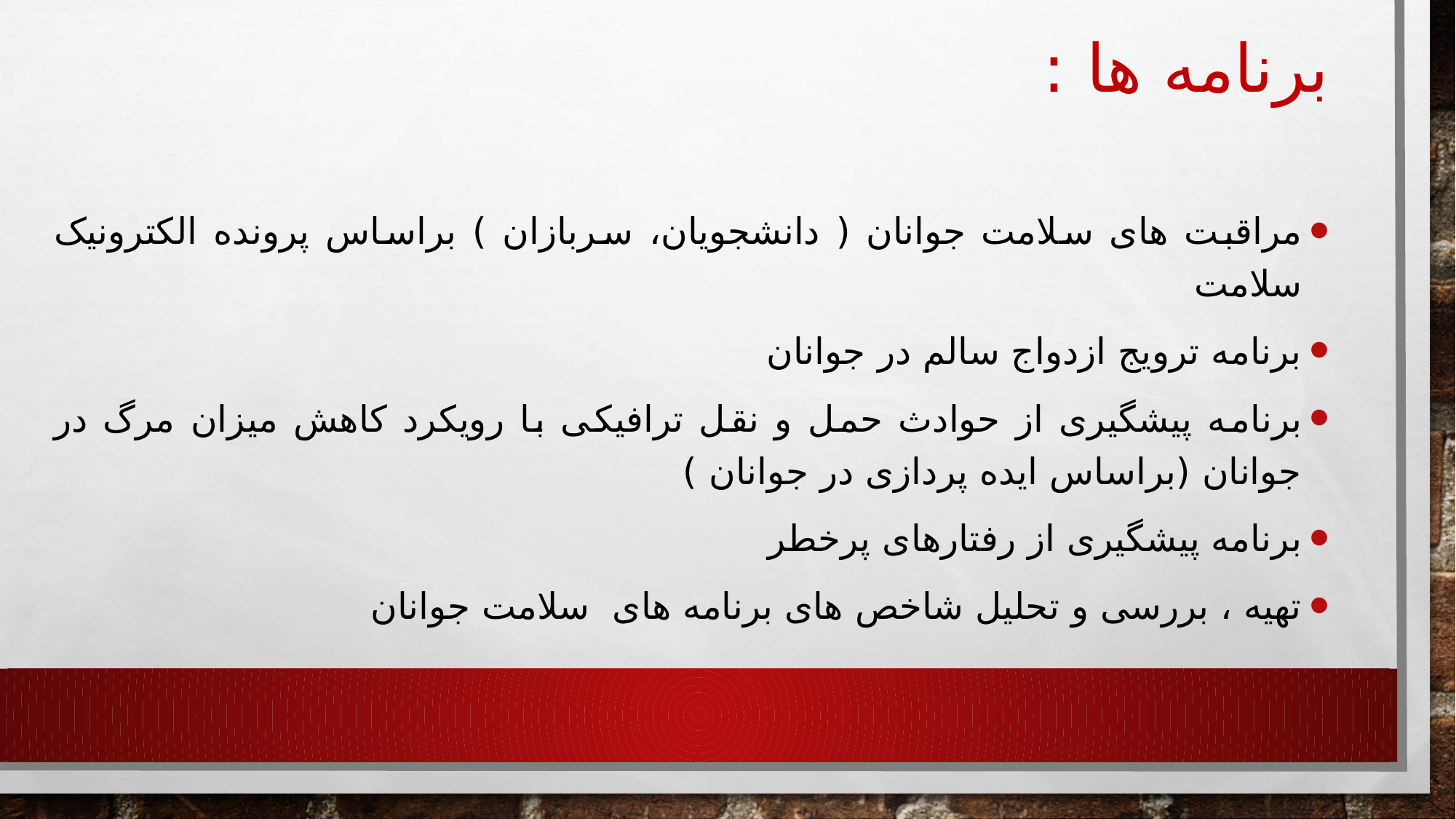

# برنامه ها :
مراقبت های سلامت جوانان ( دانشجویان، سربازان ) براساس پرونده الکترونیک سلامت
برنامه ترویج ازدواج سالم در جوانان
برنامه پیشگیری از حوادث حمل و نقل ترافیکی با رویکرد کاهش میزان مرگ در جوانان (براساس ایده پردازی در جوانان )
برنامه پیشگیری از رفتارهای پرخطر
تهیه ، بررسی و تحلیل شاخص های برنامه های  سلامت جوانان